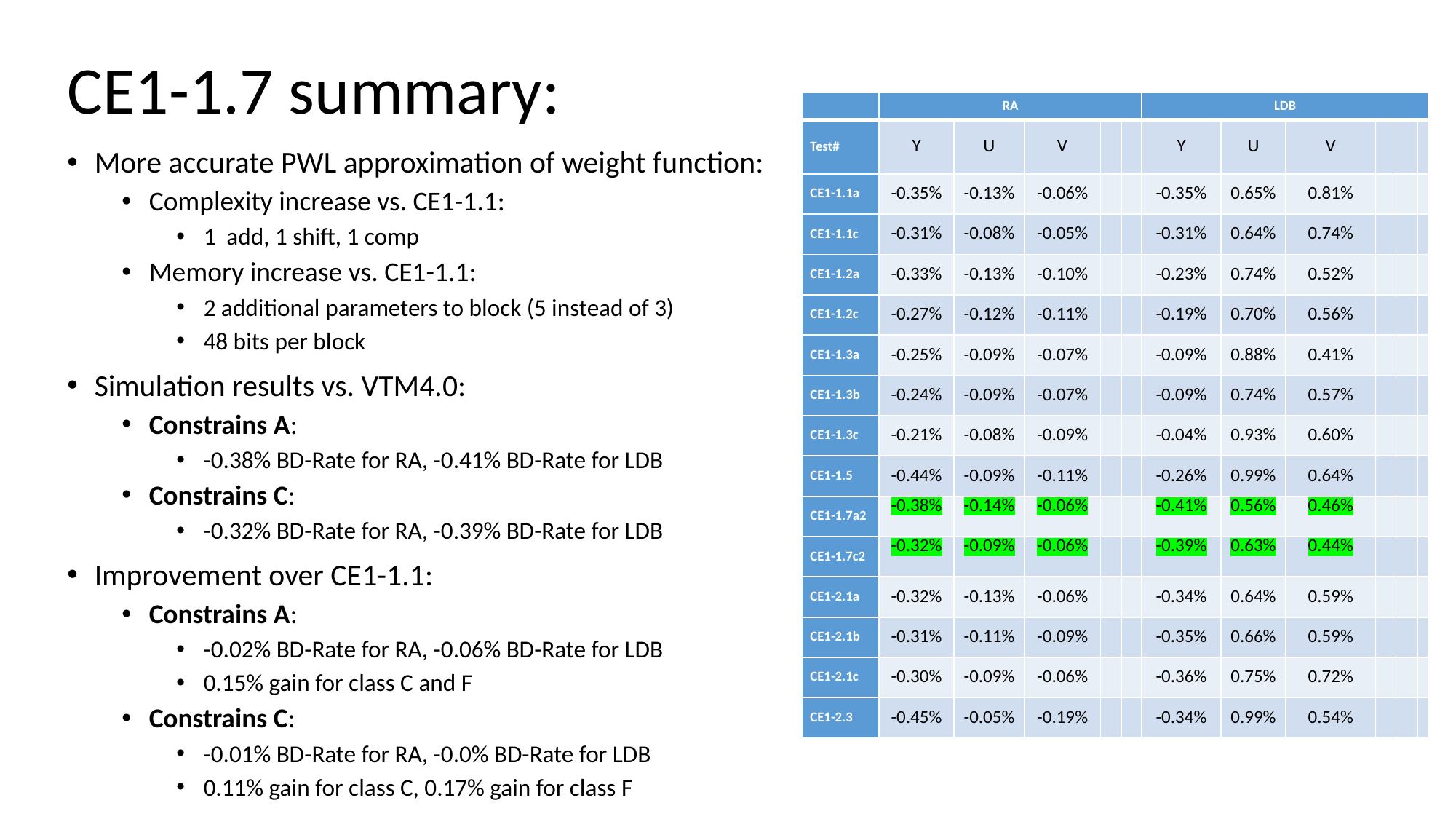

# CE1-1.7 summary:
|  | RA |  |  |  |  | LDB |  |  |  |  |  |
| --- | --- | --- | --- | --- | --- | --- | --- | --- | --- | --- | --- |
| Test# | Y | U | V |  |  | Y | U | V |  |  |  |
| CE1-1.1a | -0.35% | -0.13% | -0.06% |  |  | -0.35% | 0.65% | 0.81% |  |  |  |
| CE1-1.1c | -0.31% | -0.08% | -0.05% |  |  | -0.31% | 0.64% | 0.74% |  |  |  |
| CE1-1.2a | -0.33% | -0.13% | -0.10% |  |  | -0.23% | 0.74% | 0.52% |  |  |  |
| CE1-1.2c | -0.27% | -0.12% | -0.11% |  |  | -0.19% | 0.70% | 0.56% |  |  |  |
| CE1-1.3a | -0.25% | -0.09% | -0.07% |  |  | -0.09% | 0.88% | 0.41% |  |  |  |
| CE1-1.3b | -0.24% | -0.09% | -0.07% |  |  | -0.09% | 0.74% | 0.57% |  |  |  |
| CE1-1.3c | -0.21% | -0.08% | -0.09% |  |  | -0.04% | 0.93% | 0.60% |  |  |  |
| CE1-1.5 | -0.44% | -0.09% | -0.11% |  |  | -0.26% | 0.99% | 0.64% |  |  |  |
| CE1-1.7a2 | -0.38% | -0.14% | -0.06% |  |  | -0.41% | 0.56% | 0.46% |  |  |  |
| CE1-1.7c2 | -0.32% | -0.09% | -0.06% |  |  | -0.39% | 0.63% | 0.44% |  |  |  |
| CE1-2.1a | -0.32% | -0.13% | -0.06% |  |  | -0.34% | 0.64% | 0.59% |  |  |  |
| CE1-2.1b | -0.31% | -0.11% | -0.09% |  |  | -0.35% | 0.66% | 0.59% |  |  |  |
| CE1-2.1c | -0.30% | -0.09% | -0.06% |  |  | -0.36% | 0.75% | 0.72% |  |  |  |
| CE1-2.3 | -0.45% | -0.05% | -0.19% |  |  | -0.34% | 0.99% | 0.54% |  |  |  |
More accurate PWL approximation of weight function:
Complexity increase vs. CE1-1.1:
1  add, 1 shift, 1 comp
Memory increase vs. CE1-1.1:
2 additional parameters to block (5 instead of 3)
48 bits per block
Simulation results vs. VTM4.0:
Constrains A:
-0.38% BD-Rate for RA, -0.41% BD-Rate for LDB
Constrains C:
-0.32% BD-Rate for RA, -0.39% BD-Rate for LDB
Improvement over CE1-1.1:
Constrains A:
-0.02% BD-Rate for RA, -0.06% BD-Rate for LDB
0.15% gain for class C and F
Constrains C:
-0.01% BD-Rate for RA, -0.0% BD-Rate for LDB
0.11% gain for class C, 0.17% gain for class F